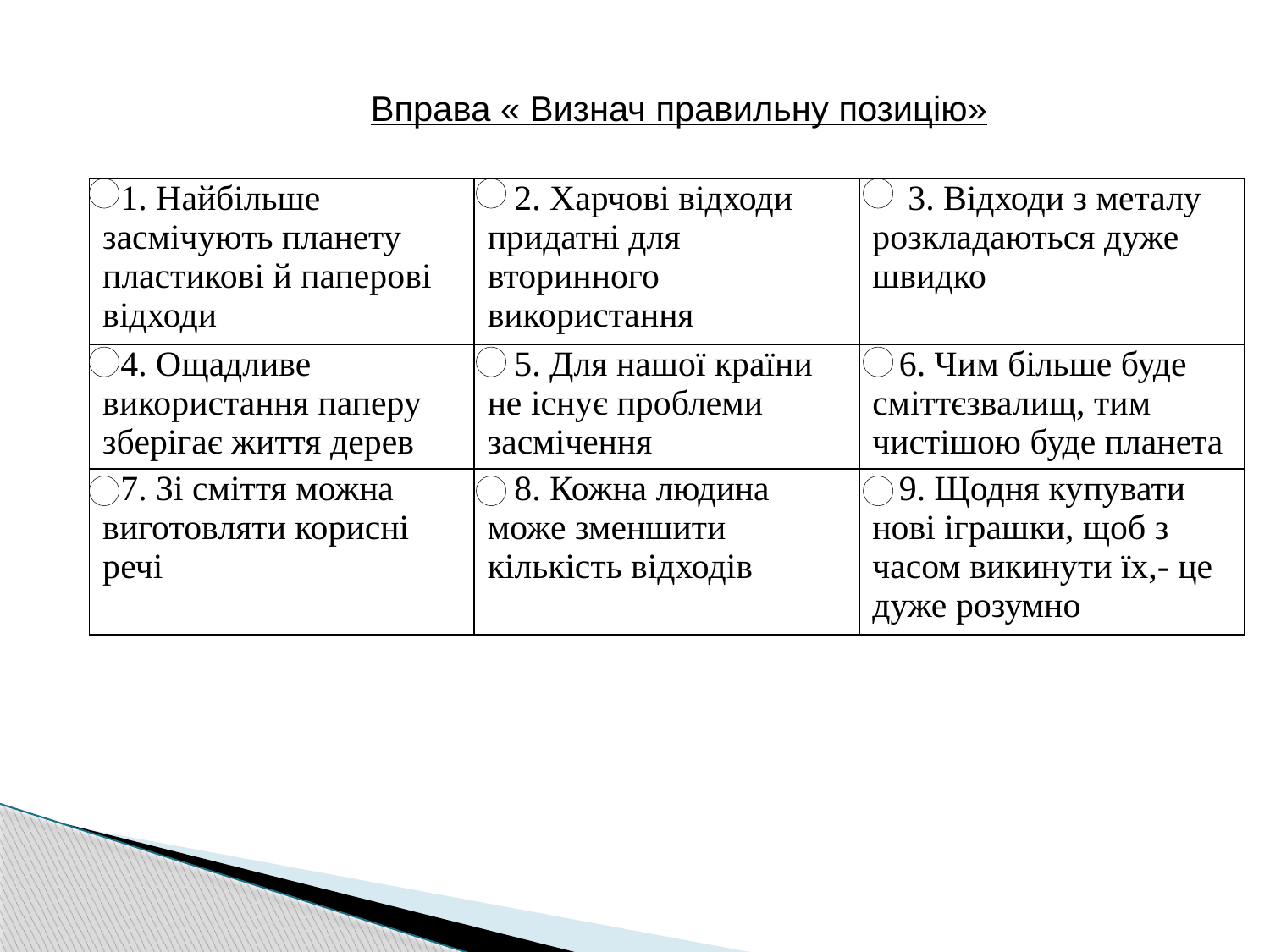

Вправа « Визнач правильну позицію»
| ⁪ 1. Найбільше засмічують планету пластикові й паперові відходи | ⁪ 2. Харчові відходи придатні для вторинного використання | ⁪ 3. Відходи з металу розкладаються дуже швидко |
| --- | --- | --- |
| ⁪ 4. Ощадливе використання паперу зберігає життя дерев | ⁪ 5. Для нашої країни не існує проблеми засмічення | ⁪ 6. Чим більше буде сміттєзвалищ, тим чистішою буде планета |
| ⁪ 7. Зі сміття можна виготовляти корисні речі | ⁪ 8. Кожна людина може зменшити кількість відходів | ⁪ 9. Щодня купувати нові іграшки, щоб з часом викинути їх,- це дуже розумно |